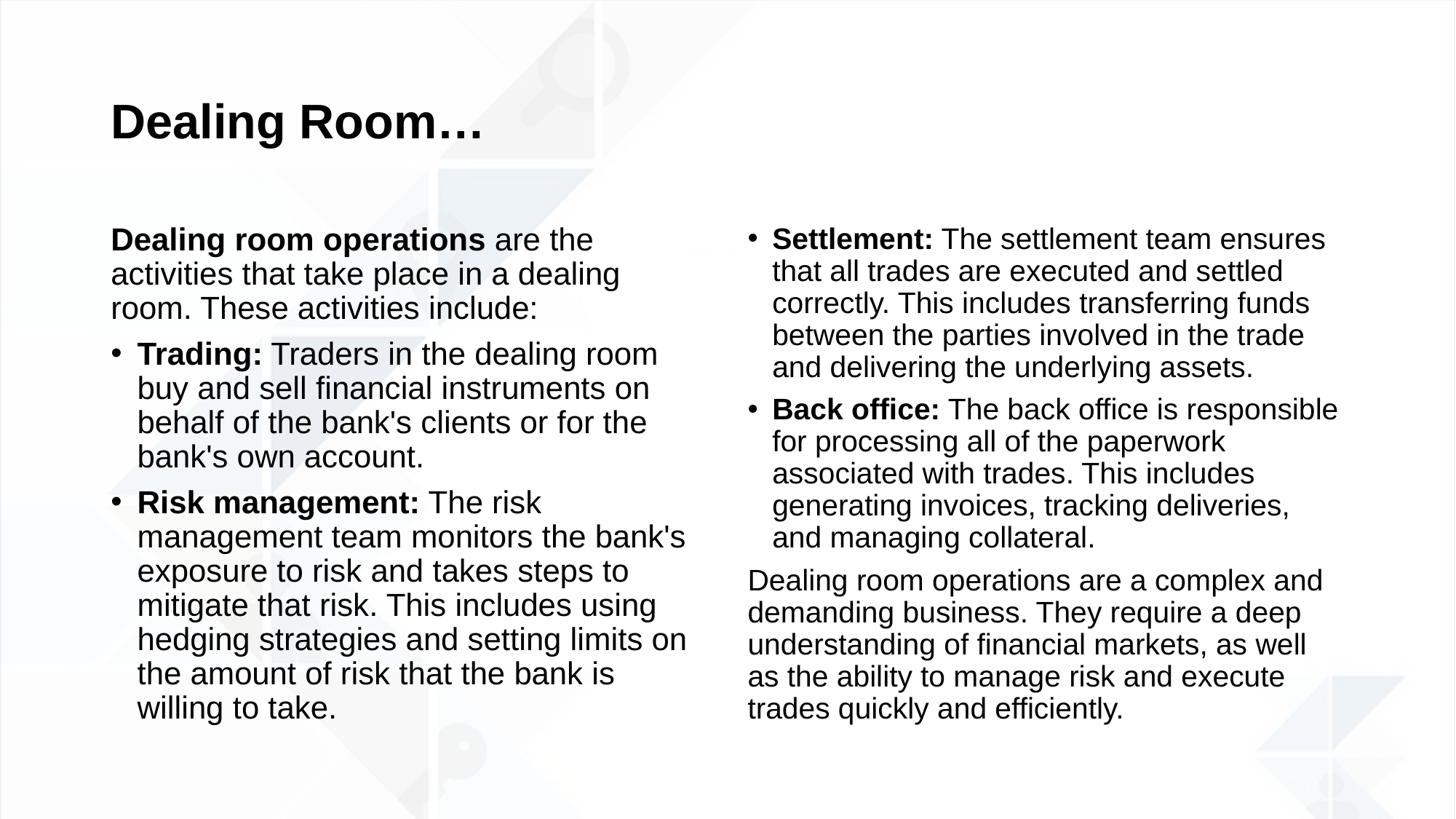

# Dealing Room…
Dealing room operations are the activities that take place in a dealing room. These activities include:
Trading: Traders in the dealing room buy and sell financial instruments on behalf of the bank's clients or for the bank's own account.
Risk management: The risk management team monitors the bank's exposure to risk and takes steps to mitigate that risk. This includes using hedging strategies and setting limits on the amount of risk that the bank is willing to take.
Settlement: The settlement team ensures that all trades are executed and settled correctly. This includes transferring funds between the parties involved in the trade and delivering the underlying assets.
Back office: The back office is responsible for processing all of the paperwork associated with trades. This includes generating invoices, tracking deliveries, and managing collateral.
Dealing room operations are a complex and demanding business. They require a deep understanding of financial markets, as well as the ability to manage risk and execute trades quickly and efficiently.